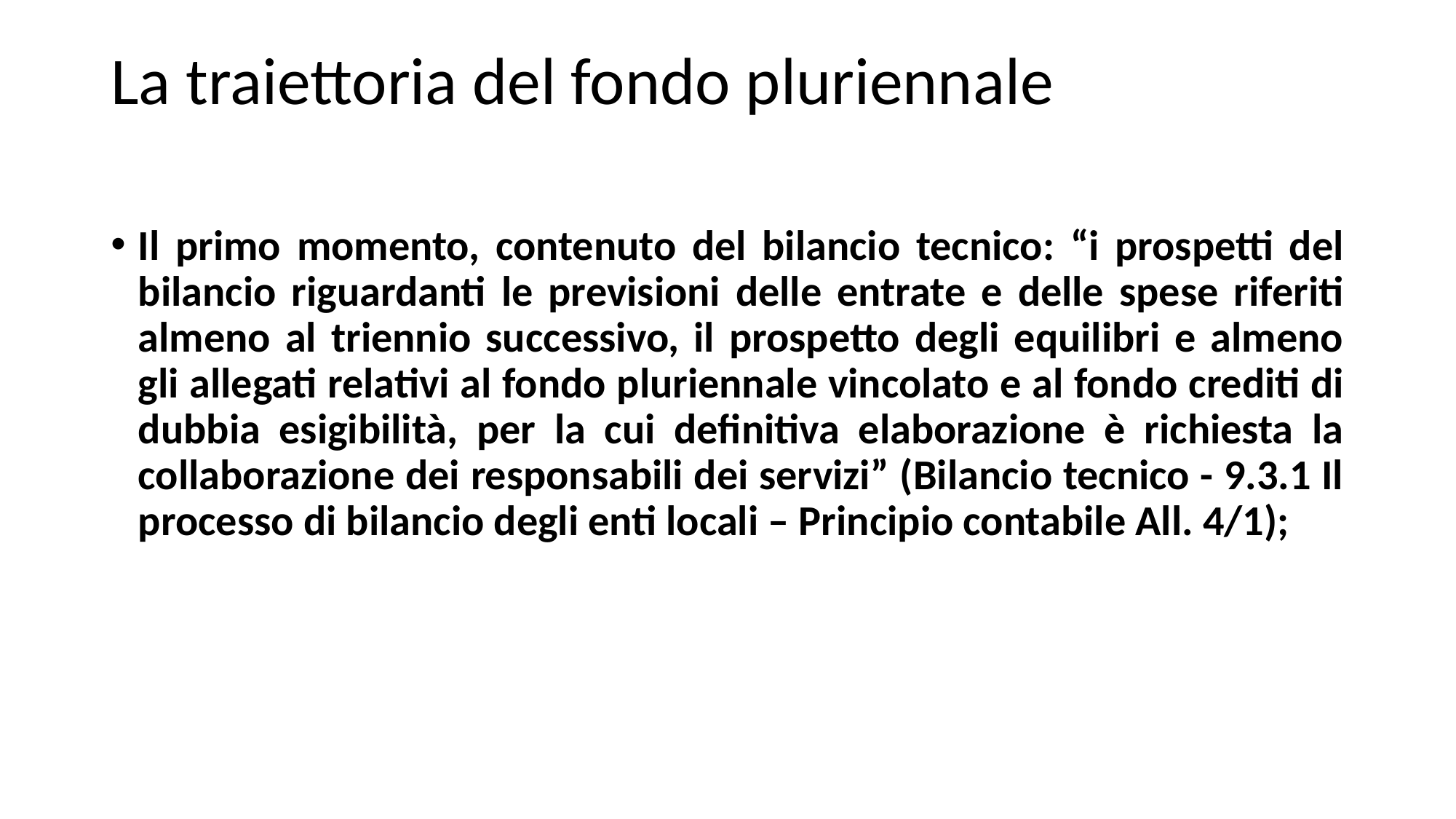

# La traiettoria del fondo pluriennale
Il primo momento, contenuto del bilancio tecnico: “i prospetti del bilancio riguardanti le previsioni delle entrate e delle spese riferiti almeno al triennio successivo, il prospetto degli equilibri e almeno gli allegati relativi al fondo pluriennale vincolato e al fondo crediti di dubbia esigibilità, per la cui definitiva elaborazione è richiesta la collaborazione dei responsabili dei servizi” (Bilancio tecnico - 9.3.1 Il processo di bilancio degli enti locali – Principio contabile All. 4/1);